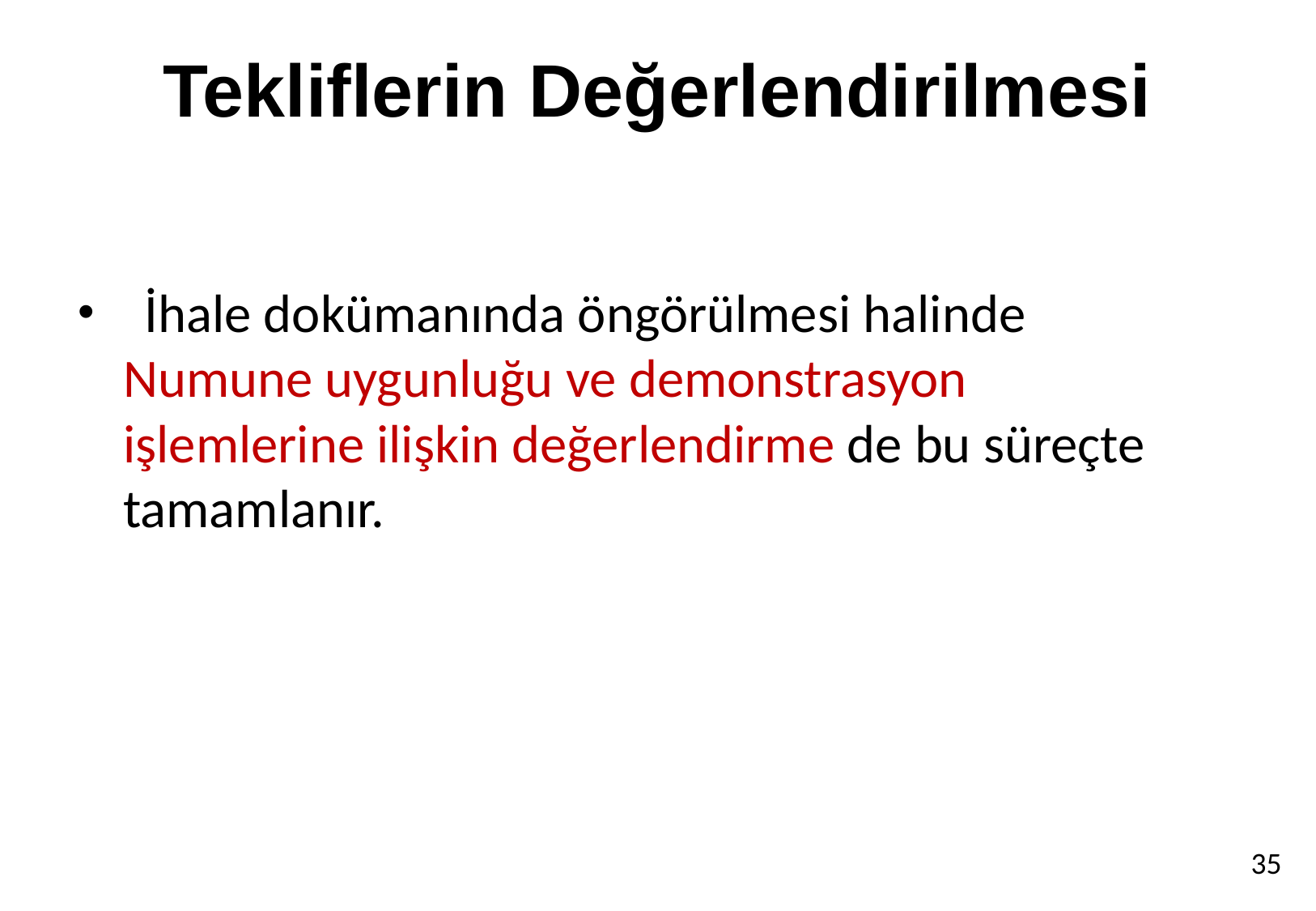

# Tekliflerin Değerlendirilmesi
  İhale dokümanında öngörülmesi halinde 	Numune uygunluğu ve demonstrasyon 	işlemlerine ilişkin değerlendirme de bu süreçte 	tamamlanır.
35